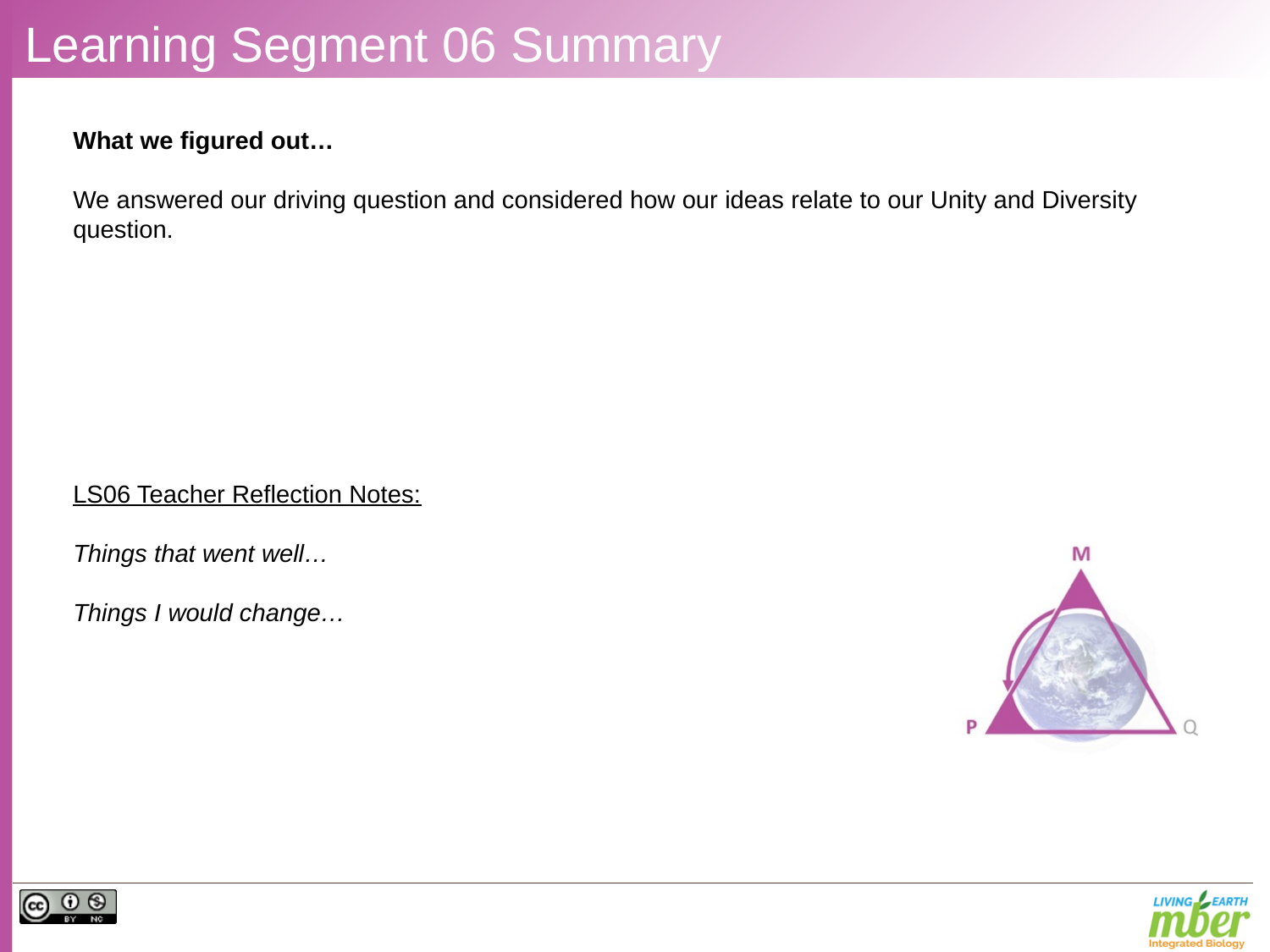

# Learning Segment 06 Summary
What we figured out…

We answered our driving question and considered how our ideas relate to our Unity and Diversity question.

LS06 Teacher Reflection Notes:

Things that went well…

Things I would change…